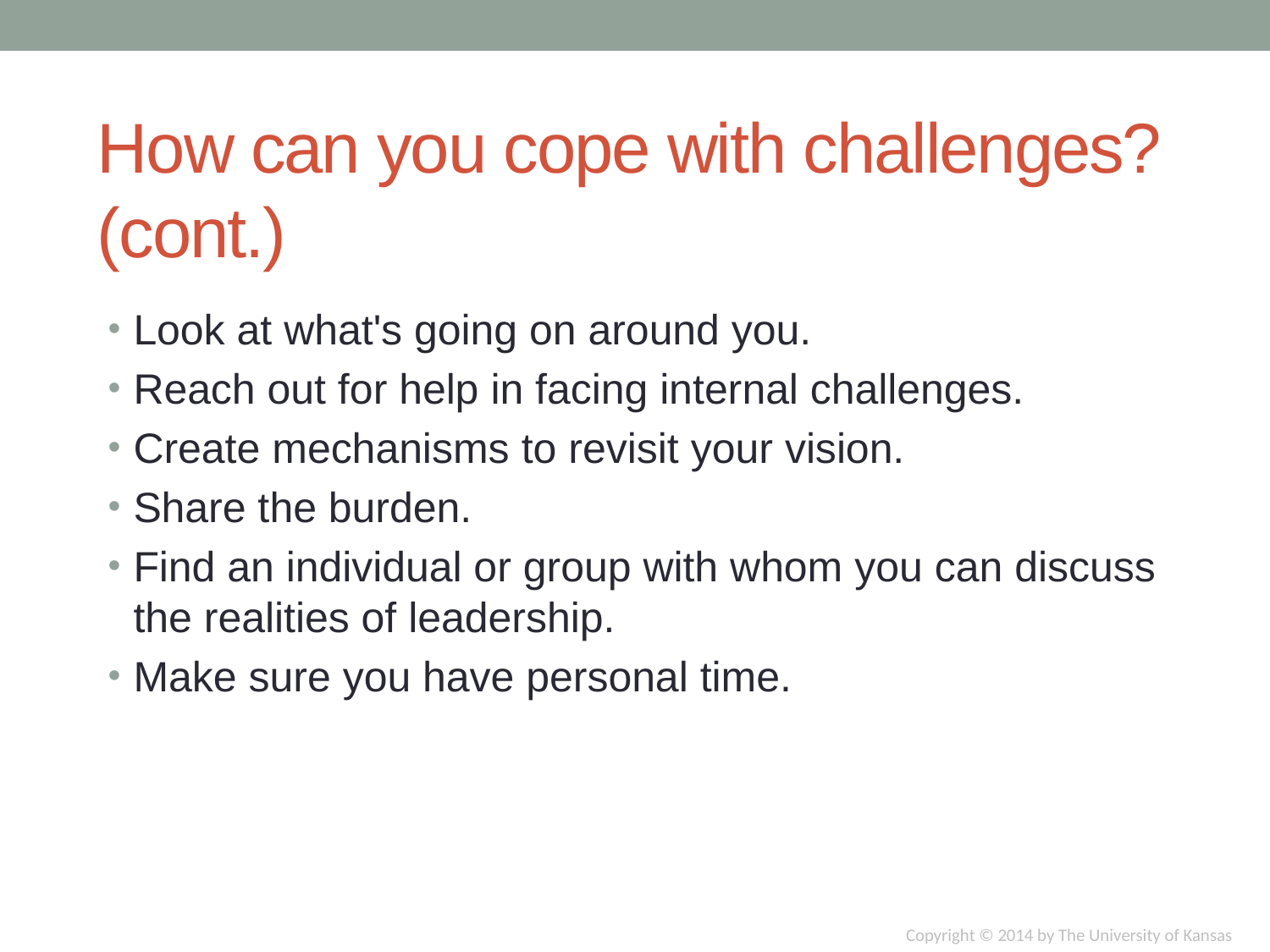

# How can you cope with challenges? (cont.)
Look at what's going on around you.
Reach out for help in facing internal challenges.
Create mechanisms to revisit your vision.
Share the burden.
Find an individual or group with whom you can discuss the realities of leadership.
Make sure you have personal time.